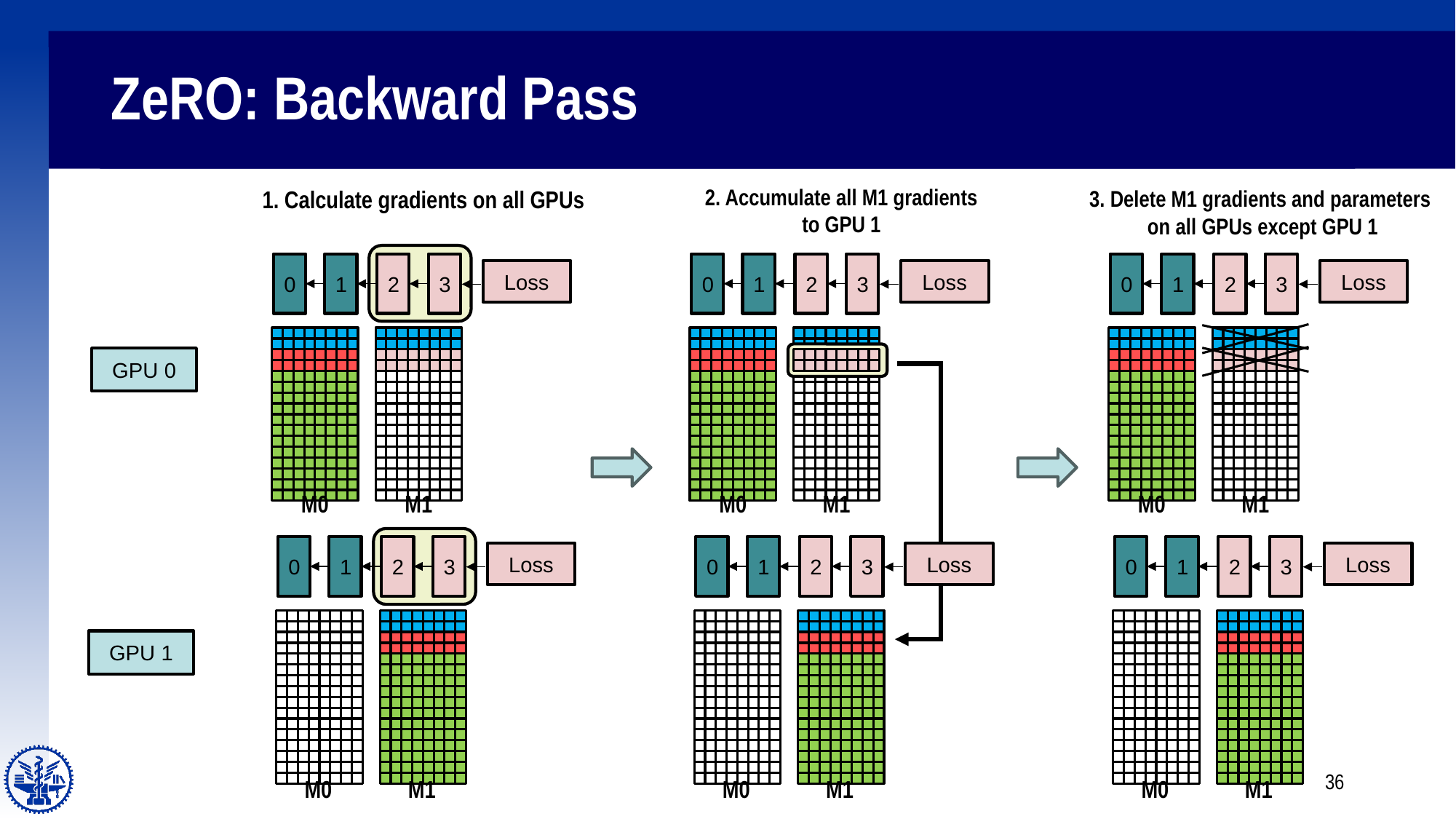

# ZeRO: Backward Pass
2. Accumulate all M1 gradients
to GPU 1
0
1
2
3
Loss

M0
M1
0
1
2
3
Loss

M0
M1
1. Calculate gradients on all GPUs
0
1
2
3
Loss

M0
M1
0
1
2
3
Loss

M0
M1
3. Delete M1 gradients and parameters
 on all GPUs except GPU 1
0
1
2
3
Loss

M0
M1
0
1
2
3
Loss

M0
M1

GPU 0

GPU 1
36